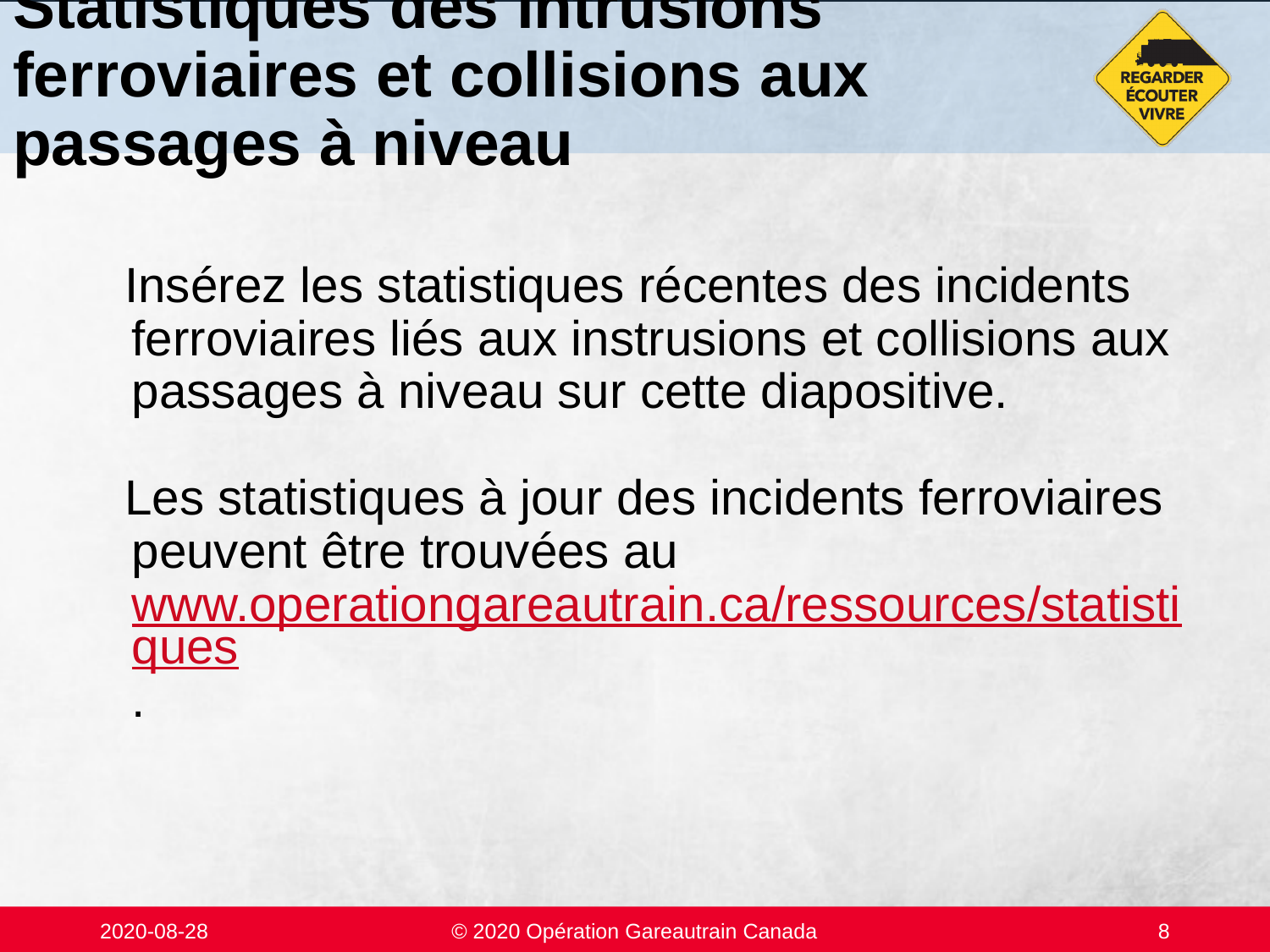

# Statistiques des intrusions ferroviaires et collisions aux passages à niveau
Insérez les statistiques récentes des incidents ferroviaires liés aux instrusions et collisions aux passages à niveau sur cette diapositive.

Les statistiques à jour des incidents ferroviaires peuvent être trouvées au www.operationgareautrain.ca/ressources/statistiques.
2020-08-28
© 2020 Opération Gareautrain Canada
8